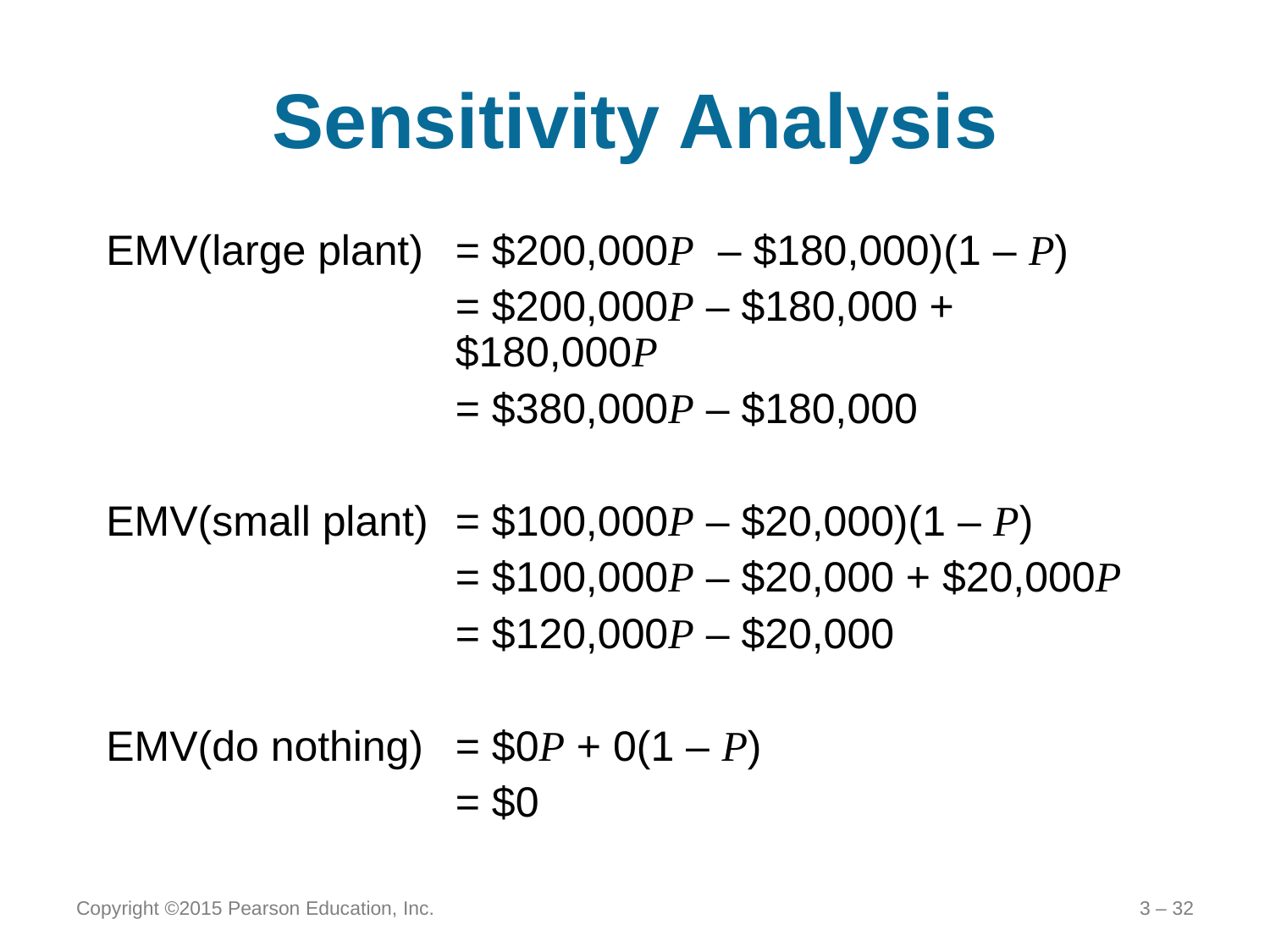

# Sensitivity Analysis
EMV(large plant)	= $200,000P  – $180,000)(1 – P)
	= $200,000P – $180,000 + $180,000P
	= $380,000P – $180,000

EMV(small plant)	= $100,000P – $20,000)(1 – P)
	= $100,000P – $20,000 + $20,000P
	= $120,000P – $20,000

EMV(do nothing)	= $0P + 0(1 – P)
	= $0
Copyright ©2015 Pearson Education, Inc.
3 – 32